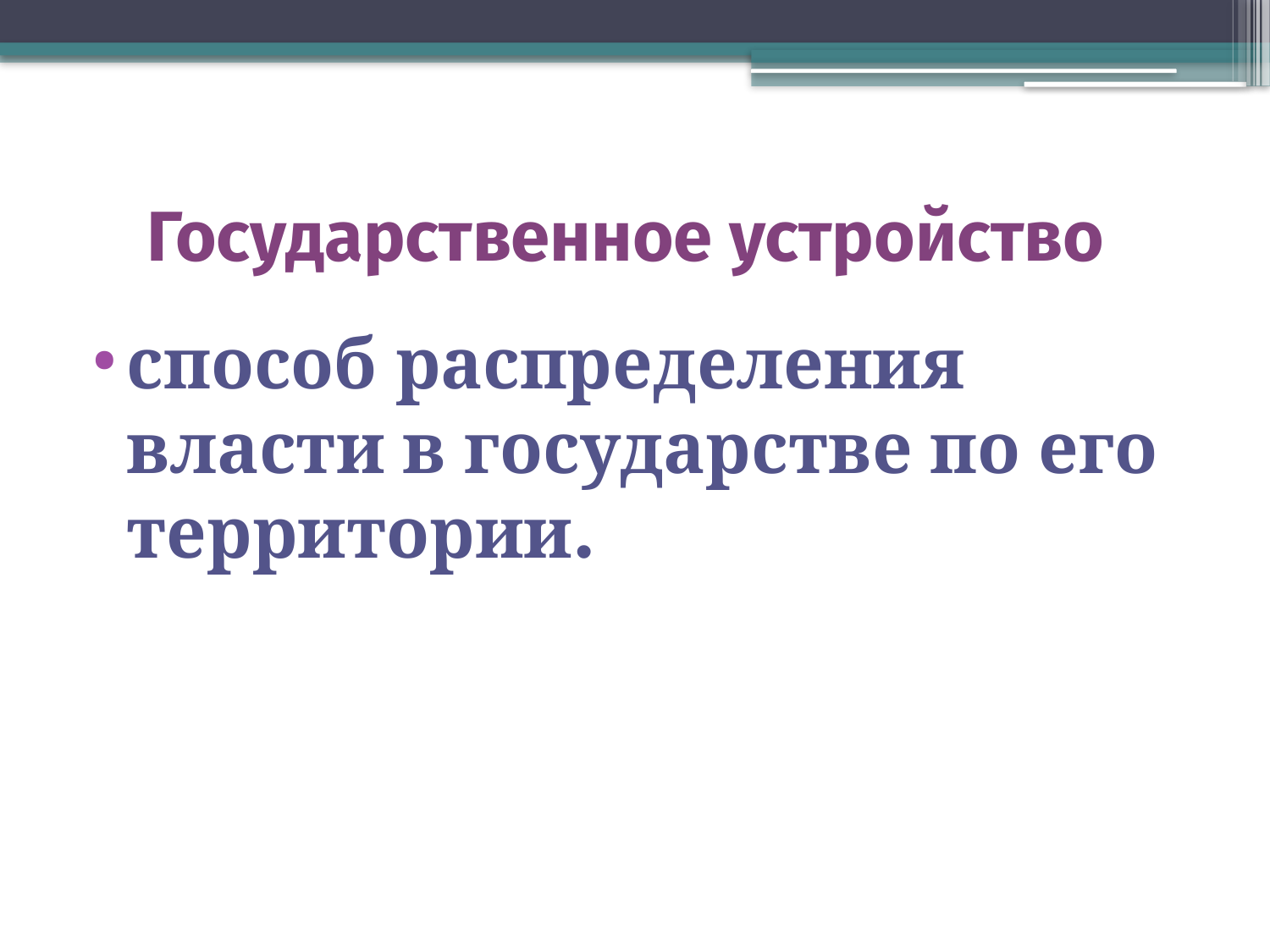

Государственное устройство
способ распределения власти в государстве по его территории.